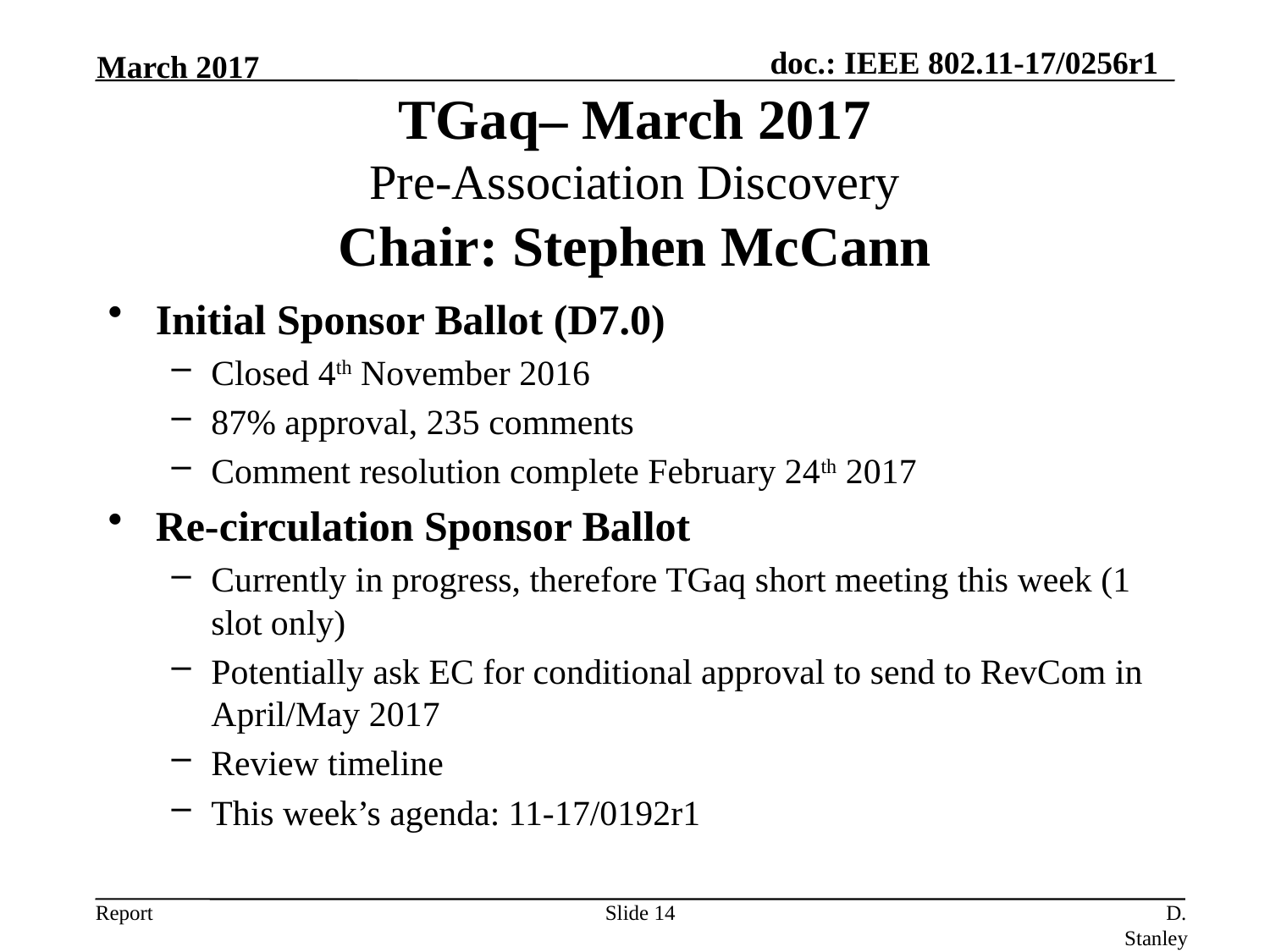

March 2017
TGaq– March 2017
Pre-Association Discovery
Chair: Stephen McCann
Initial Sponsor Ballot (D7.0)
Closed 4th November 2016
87% approval, 235 comments
Comment resolution complete February 24th 2017
Re-circulation Sponsor Ballot
Currently in progress, therefore TGaq short meeting this week (1 slot only)
Potentially ask EC for conditional approval to send to RevCom in April/May 2017
Review timeline
This week’s agenda: 11-17/0192r1
Slide 14
D. Stanley, HP Enterprise